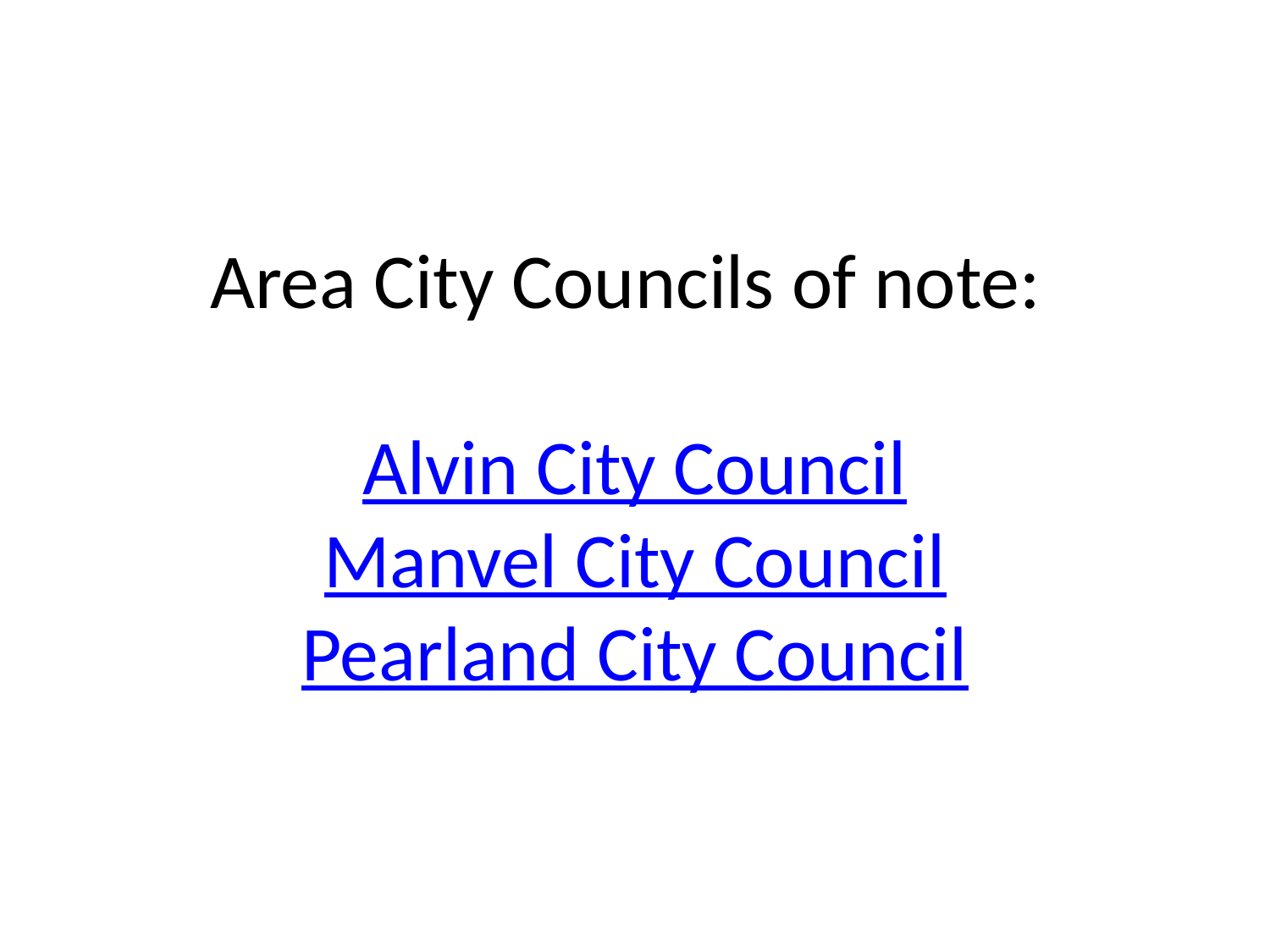

# Area City Councils of note: Alvin City Council Manvel City Council Pearland City Council